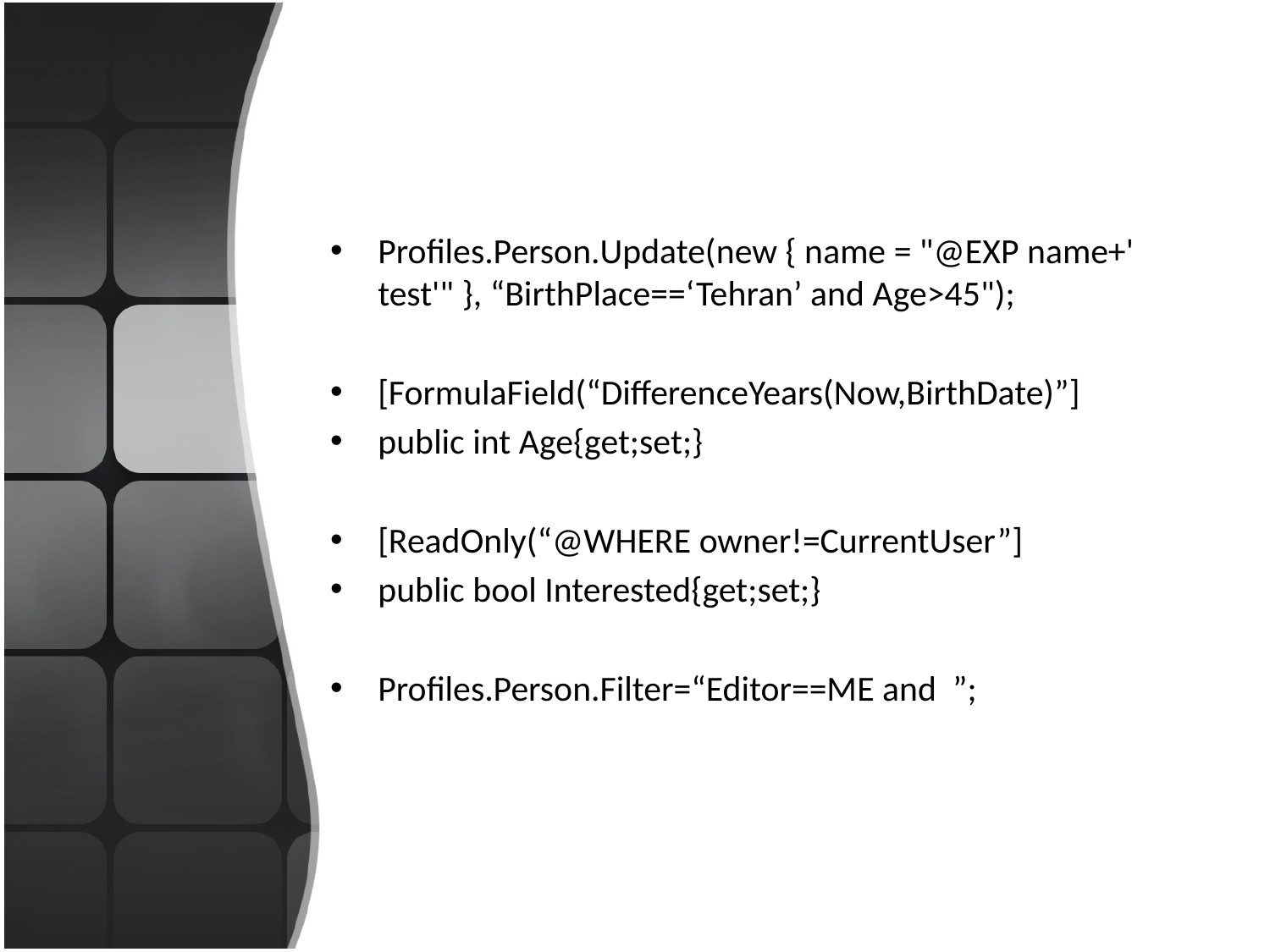

#
Profiles.Person.Update(new { name = "@EXP name+' test'" }, “BirthPlace==‘Tehran’ and Age>45");

[FormulaField(“DifferenceYears(Now,BirthDate)”]
public int Age{get;set;}

[ReadOnly(“@WHERE owner!=CurrentUser”]
public bool Interested{get;set;}

Profiles.Person.Filter=“Editor==ME and  ”;